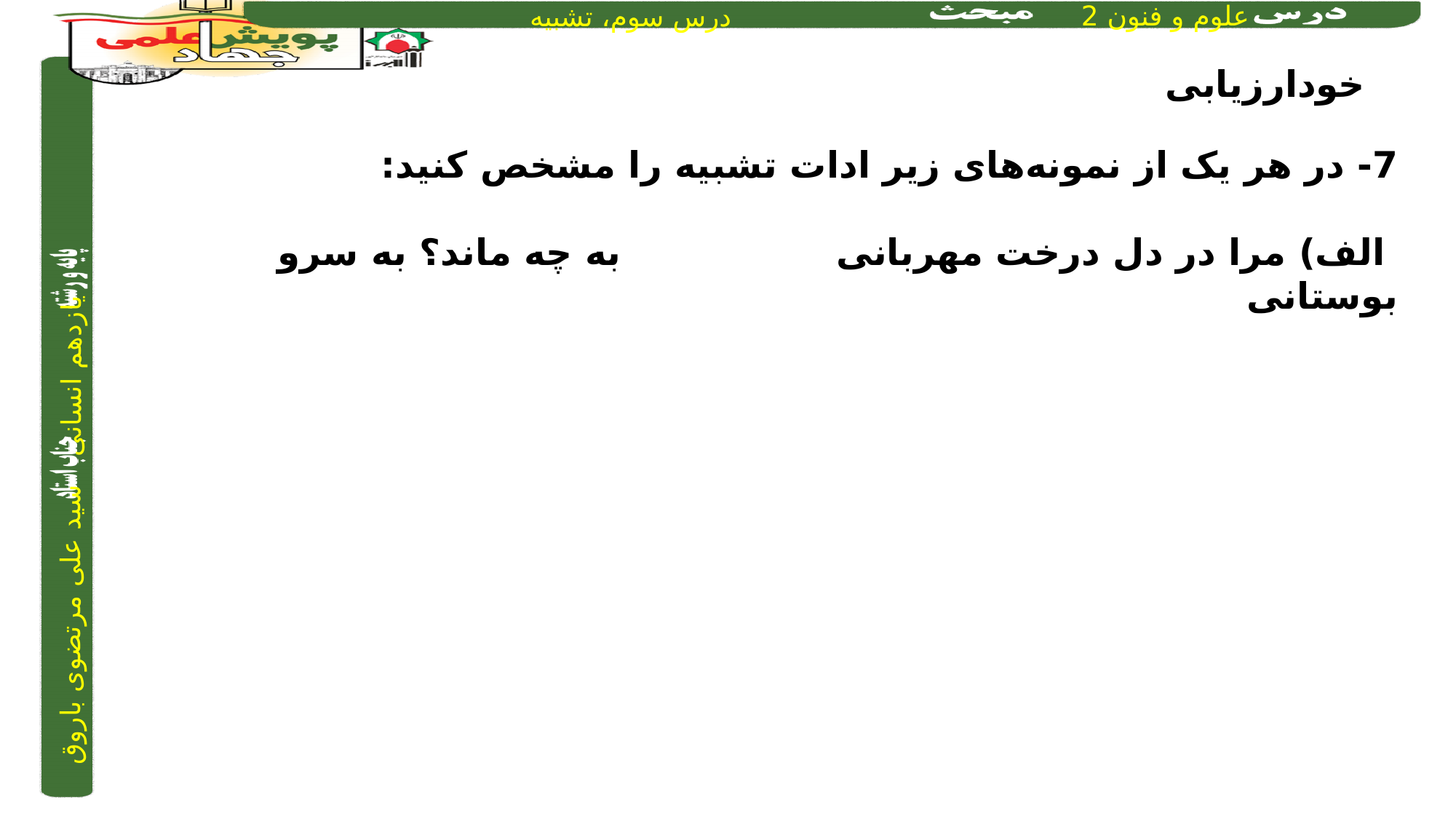

خودارزیابی
7- در هر یک از نمونه‌های زیر ادات تشبیه را مشخص کنید:

 الف) مرا در دل درخت مهربانی			 به چه ماند؟ به سرو بوستانی